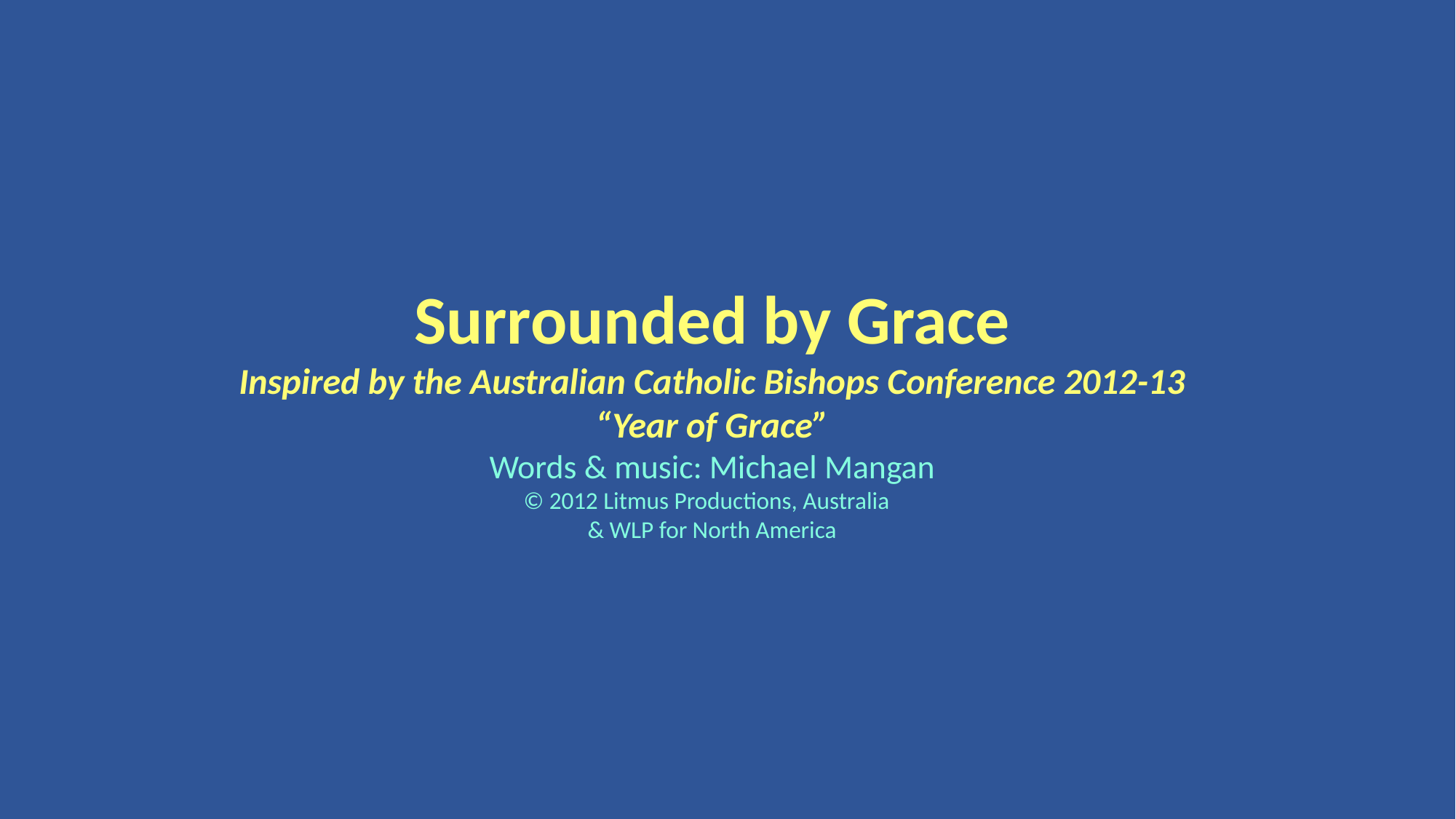

Surrounded by Grace
Inspired by the Australian Catholic Bishops Conference 2012-13 “Year of Grace”
Words & music: Michael Mangan
© 2012 Litmus Productions, Australia
& WLP for North America